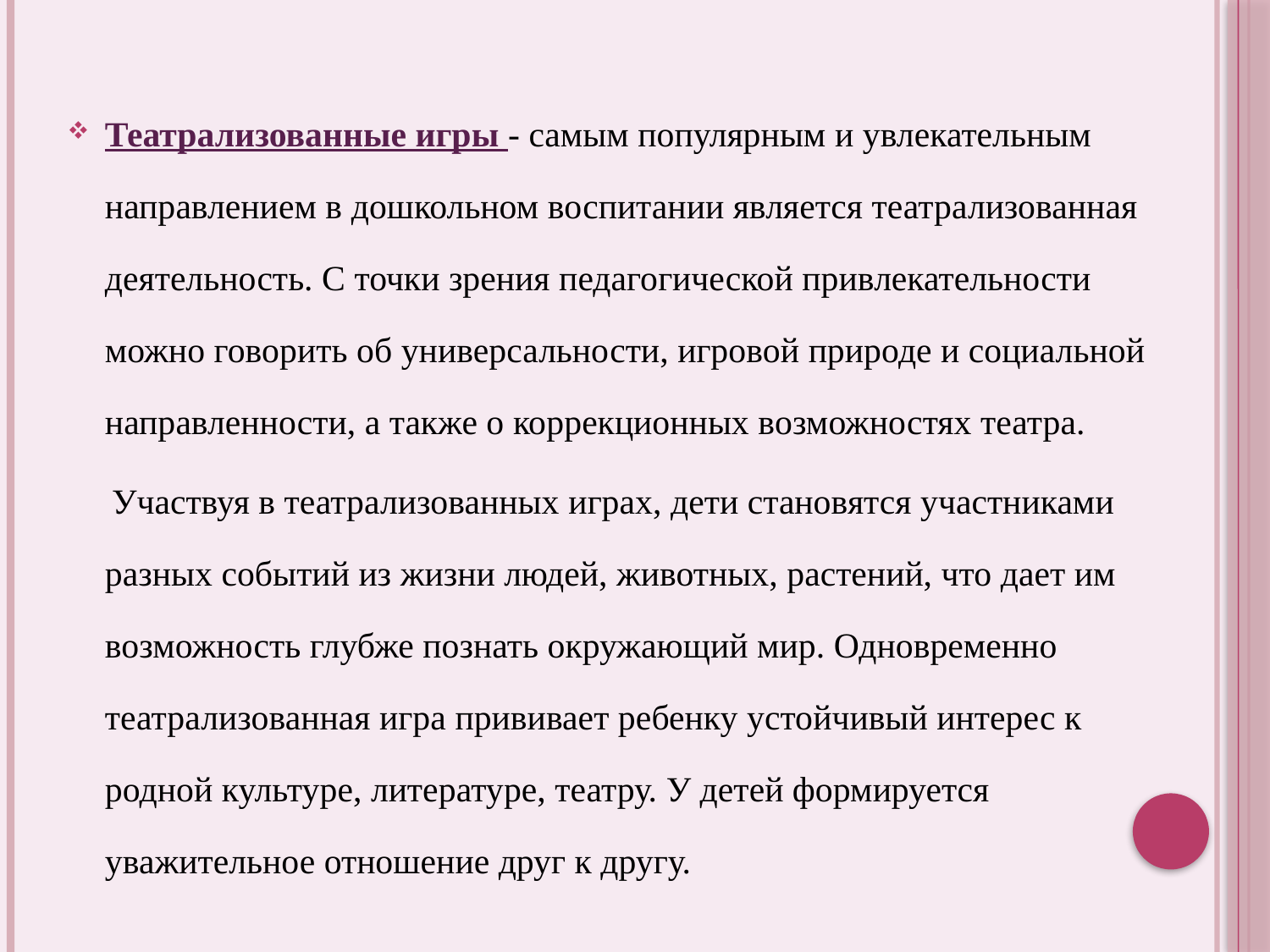

Театрализованные игры - самым популярным и увлекательным направлением в дошкольном воспитании является театрализованная деятельность. С точки зрения педагогической привлекательности можно говорить об универсальности, игровой природе и социальной направленности, а также о коррекционных возможностях театра.
     Участвуя в театрализованных играх, дети становятся участниками разных событий из жизни людей, животных, растений, что дает им возможность глубже познать окружающий мир. Одновременно театрализованная игра прививает ребенку устойчивый интерес к родной культуре, литературе, театру. У детей формируется уважительное отношение друг к другу.